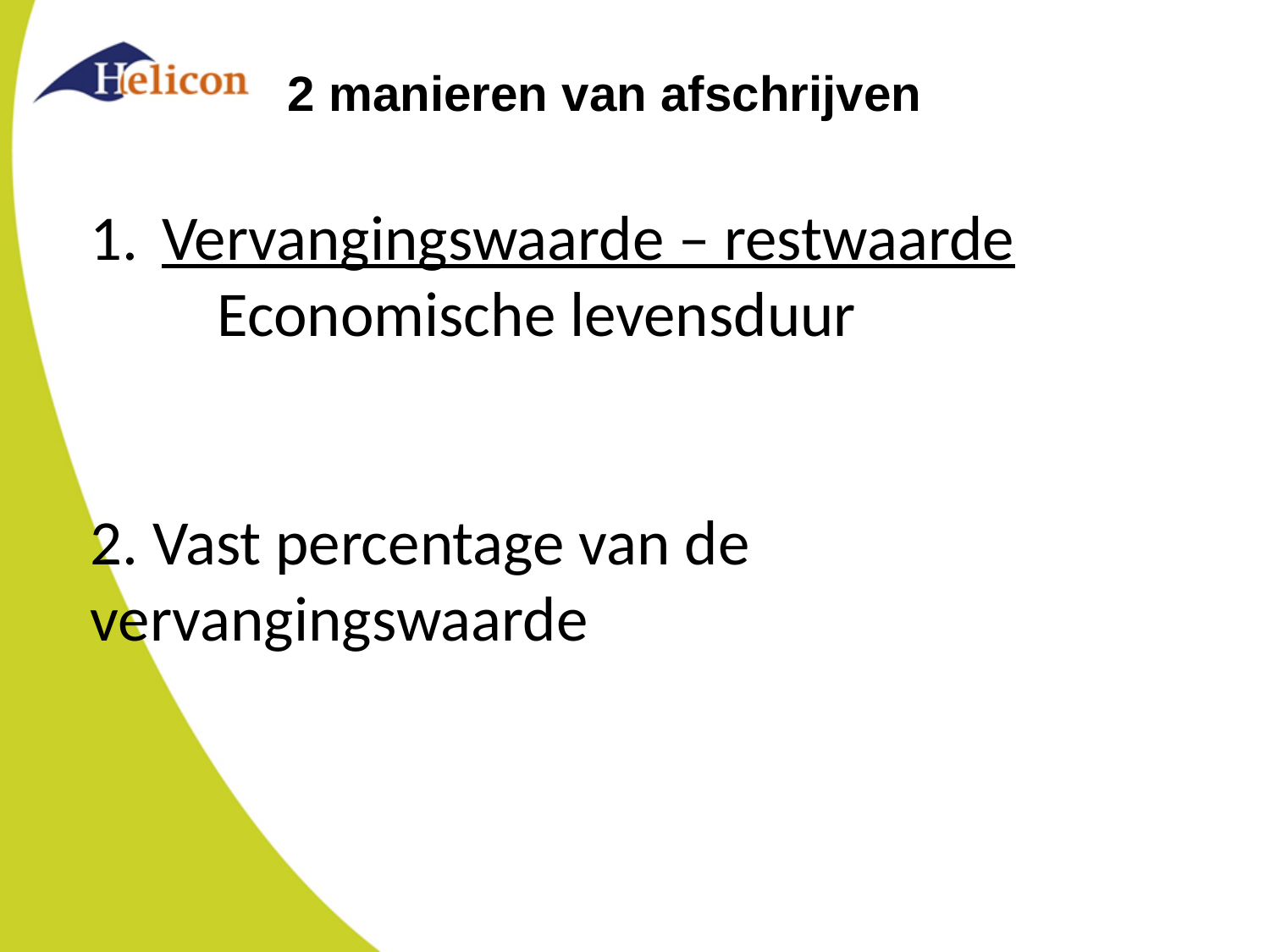

# 2 manieren van afschrijven
Vervangingswaarde – restwaarde
	Economische levensduur

2. Vast percentage van de vervangingswaarde